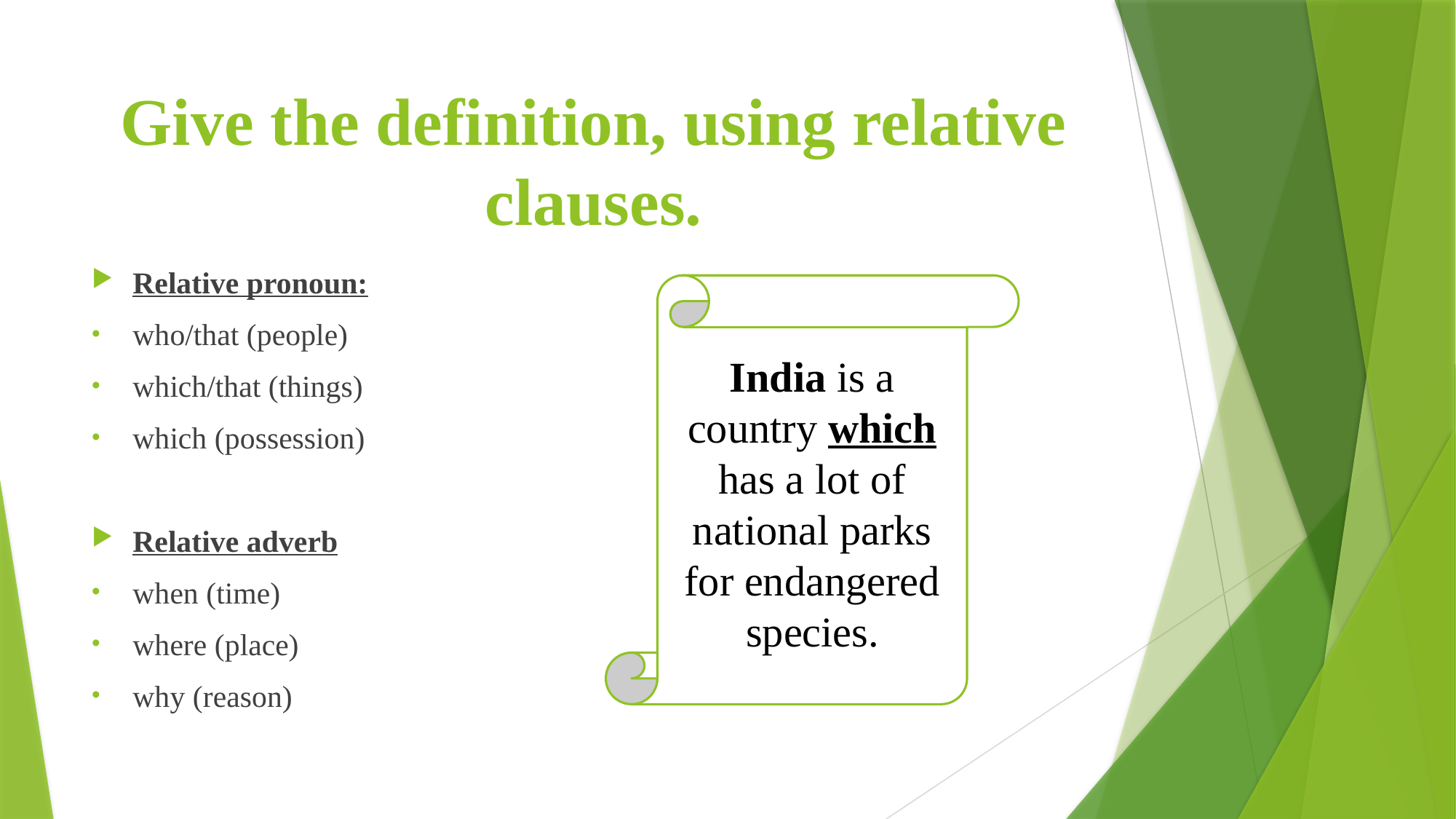

# Give the definition, using relative clauses.
Relative pronoun:
who/that (people)
which/that (things)
which (possession)

Relative adverb
when (time)
where (place)
why (reason)
India is a country which has a lot of national parks for endangered species.